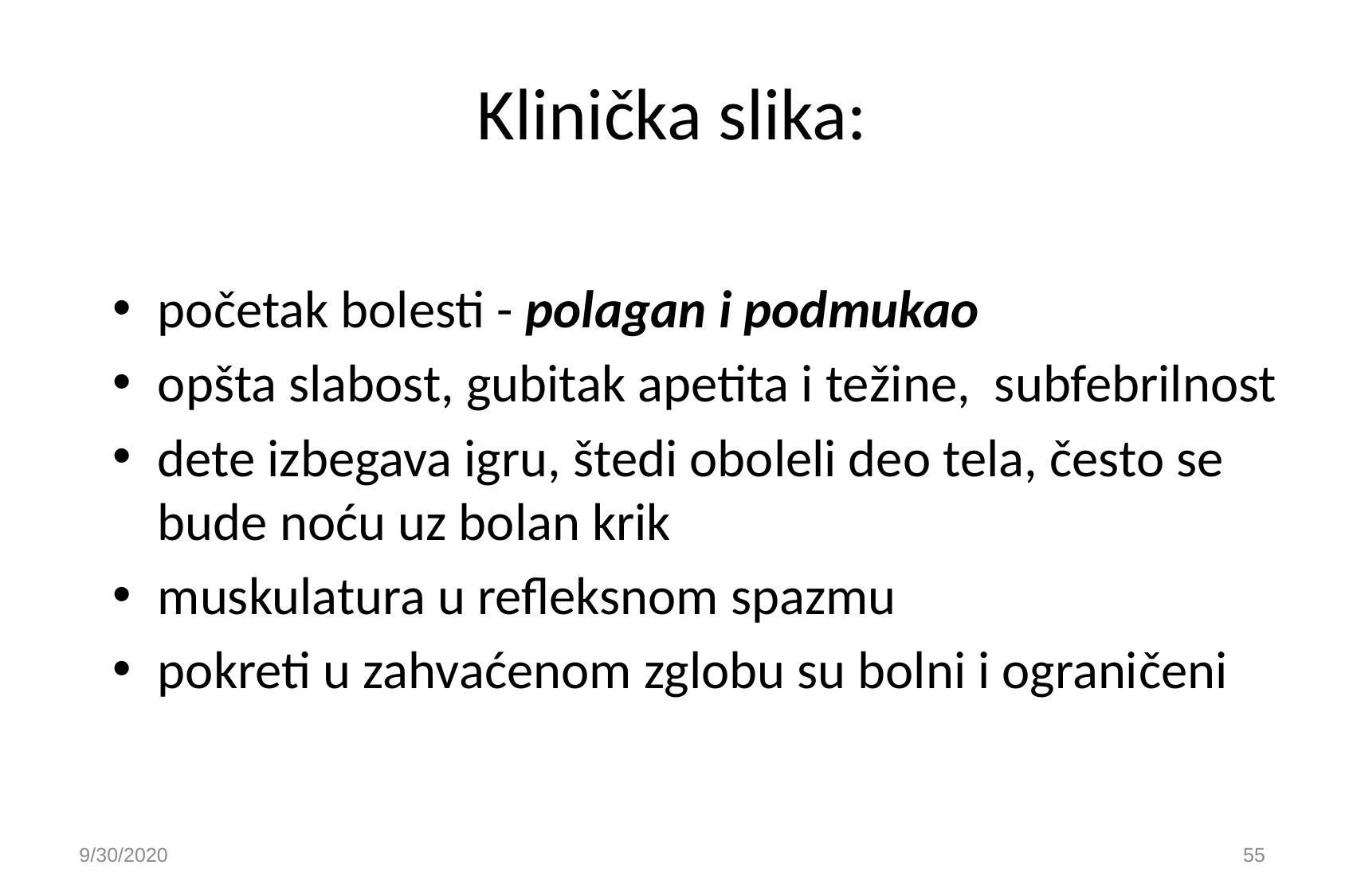

# Klinička slika:
početak bolesti - polagan i podmukao
opšta slabost, gubitak apetita i težine,  subfebrilnost
dete izbegava igru, štedi oboleli deo tela, često se bude noću uz bolan krik
muskulatura u refleksnom spazmu
pokreti u zahvaćenom zglobu su bolni i ograničeni

9/30/2020
55